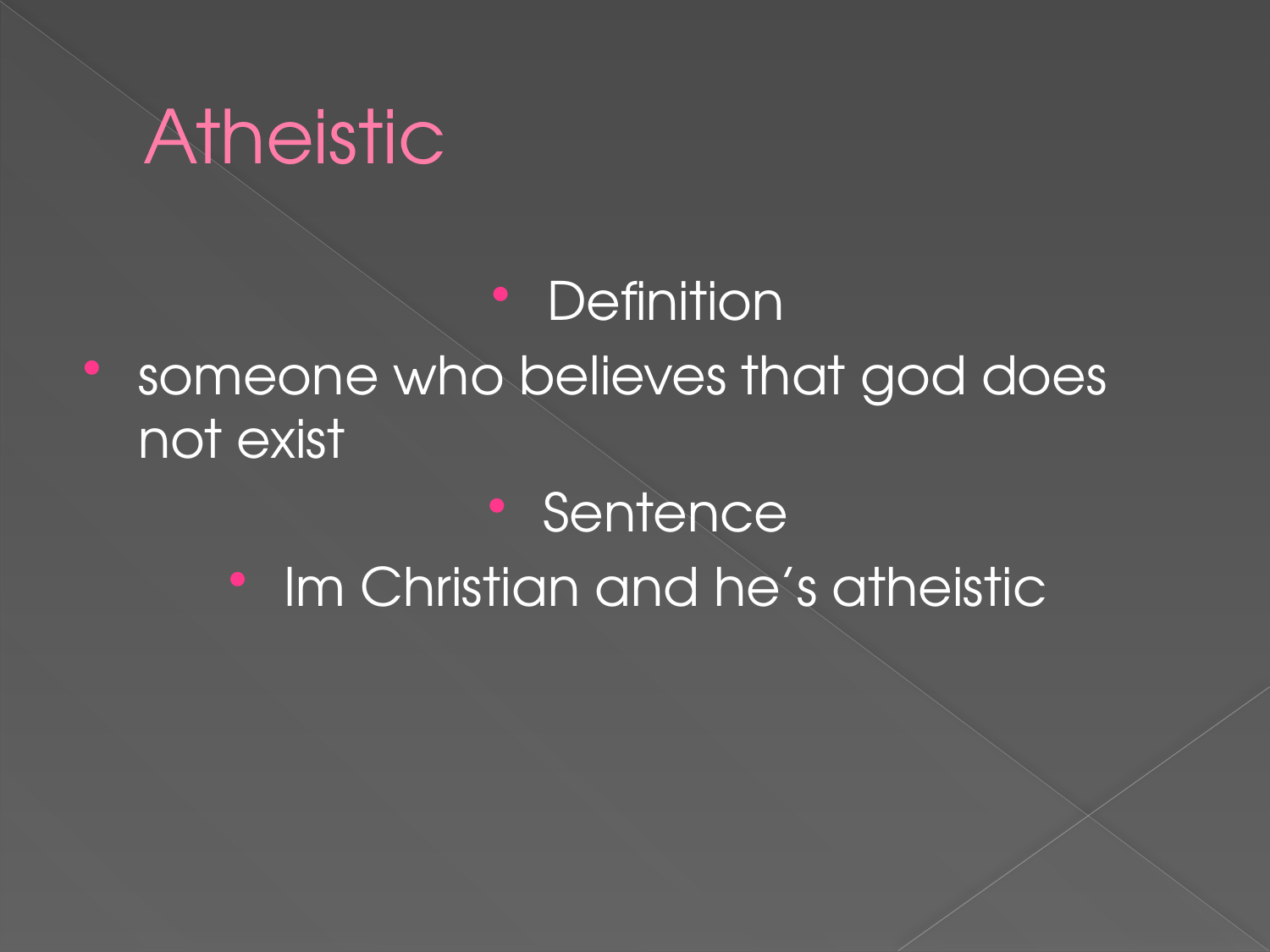

# Atheistic
Definition
someone who believes that god does not exist
Sentence
Im Christian and he’s atheistic